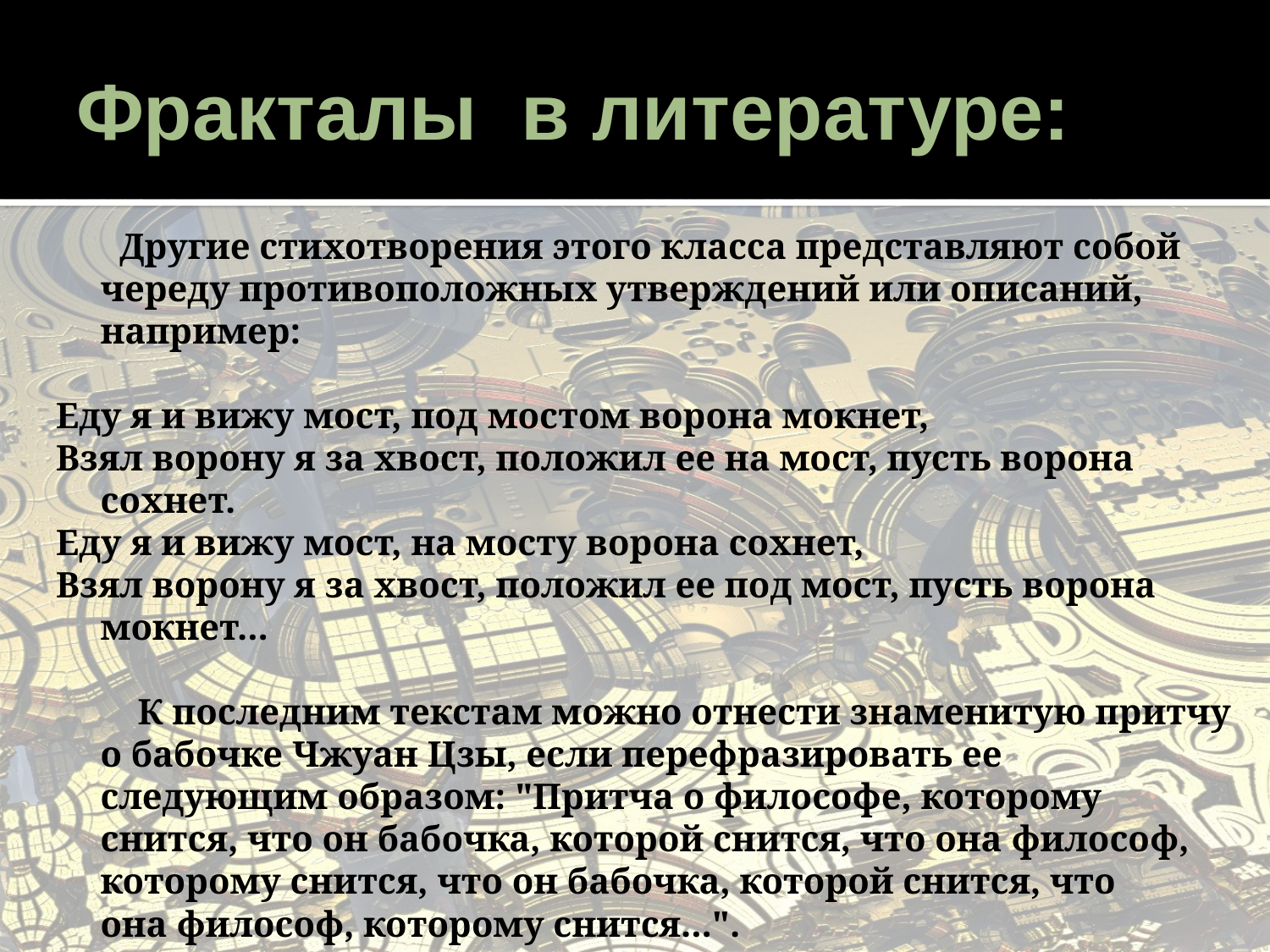

# Фракталы  в литературе:
       Другие стихотворения этого класса представляют собой череду противоположных утверждений или описаний, например:
Еду я и вижу мост, под мостом ворона мокнет,
Взял ворону я за хвост, положил ее на мост, пусть ворона сохнет.
Еду я и вижу мост, на мосту ворона сохнет,
Взял ворону я за хвост, положил ее под мост, пусть ворона мокнет...
         К последним текстам можно отнести знаменитую притчу о бабочке Чжуан Цзы, если перефразировать ее следующим образом: "Притча о философе, которому снится, что он бабочка, которой снится, что она философ, которому снится, что он бабочка, которой снится, что        она философ, которому снится...".
          Заметим, что тема сна и сновидений еще встретится нам в других произведениях фрактальной литературы.